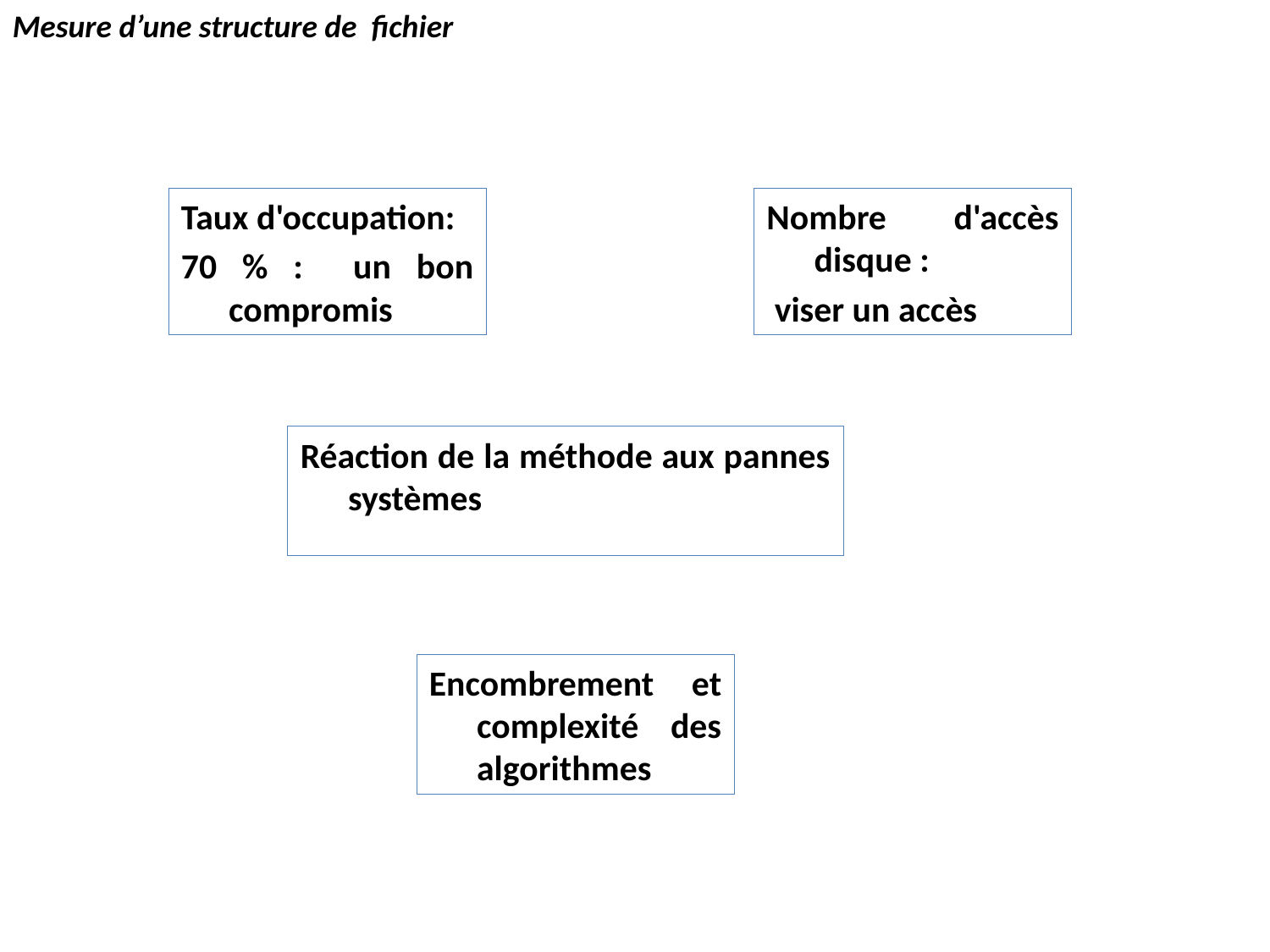

Mesure d’une structure de  fichier
Taux d'occupation:
70 % :  un bon compromis
Nombre d'accès disque :
 viser un accès
Réaction de la méthode aux pannes systèmes

Encombrement et complexité des algorithmes